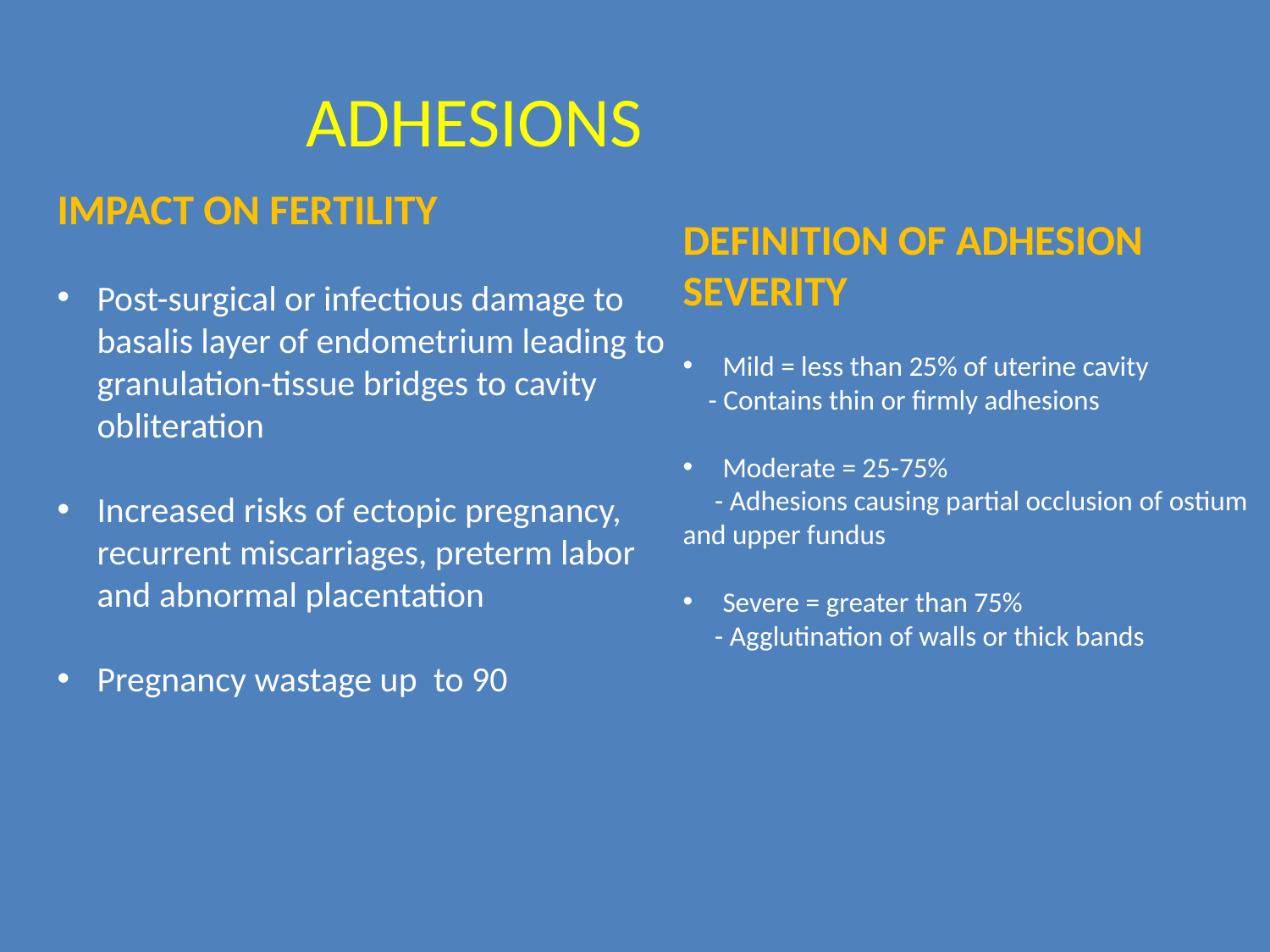

ADHESIONS
IMPACT ON FERTILITY

Post-surgical or infectious damage to basalis layer of endometrium leading to granulation-tissue bridges to cavity obliteration

Increased risks of ectopic pregnancy, recurrent miscarriages, preterm labor and abnormal placentation

Pregnancy wastage up  to 90
DEFINITION OF ADHESION SEVERITY

Mild = less than 25% of uterine cavity
    - Contains thin or firmly adhesions

Moderate = 25-75%
     - Adhesions causing partial occlusion of ostium and upper fundus

Severe = greater than 75%
     - Agglutination of walls or thick bands